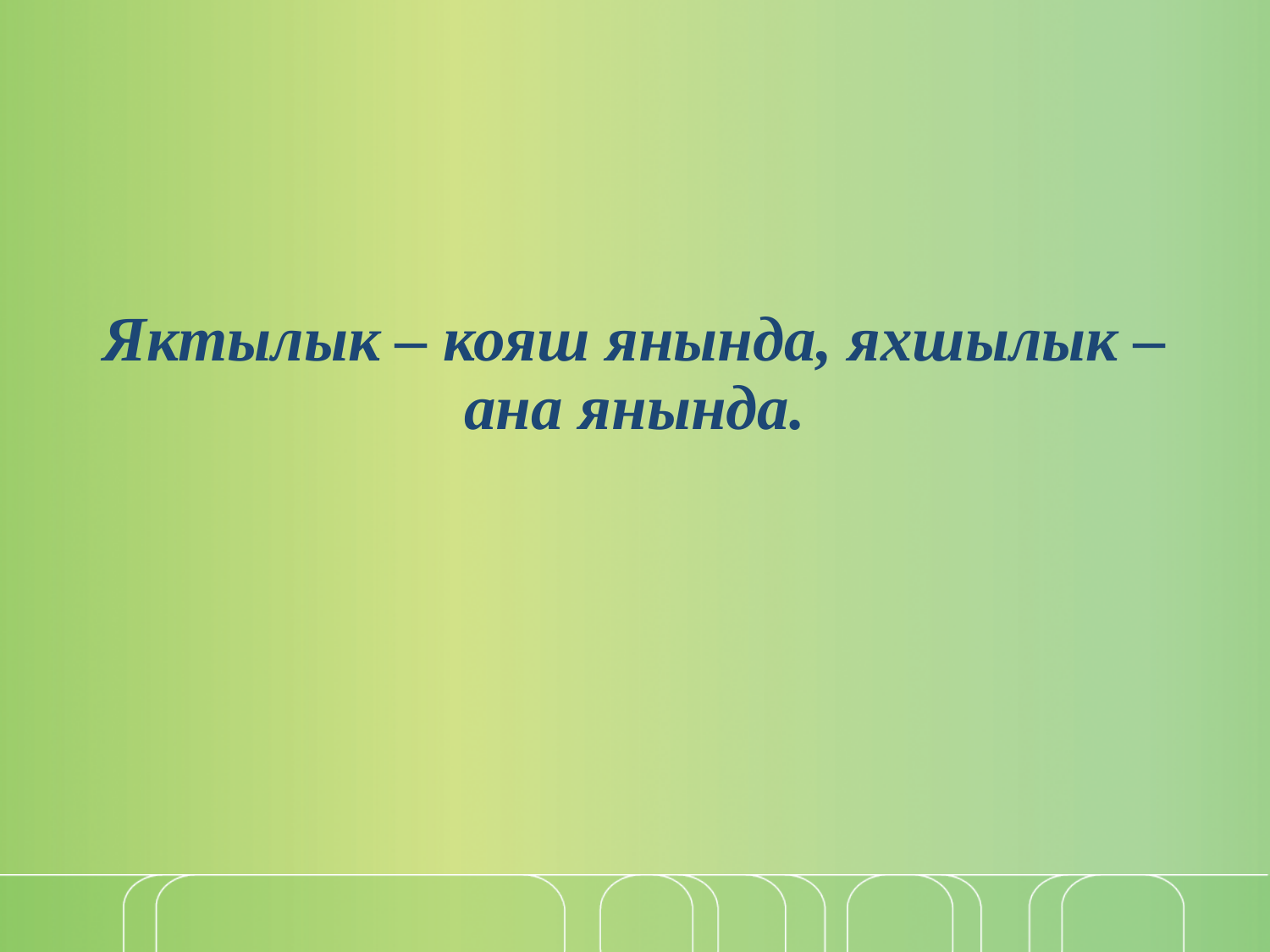

# Яктылык – кояш янында, яхшылык – ана янында.